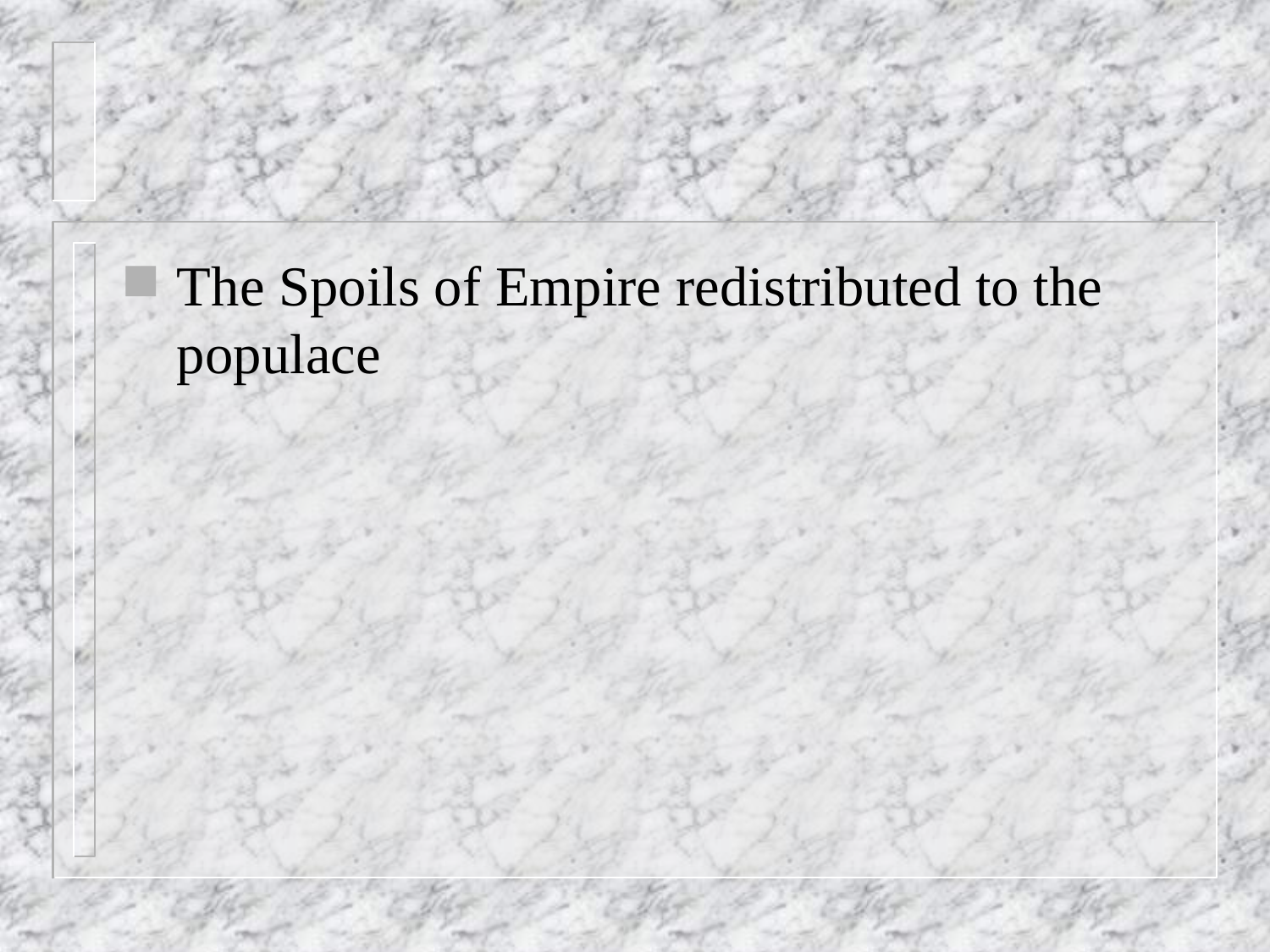

#
The Spoils of Empire redistributed to the populace